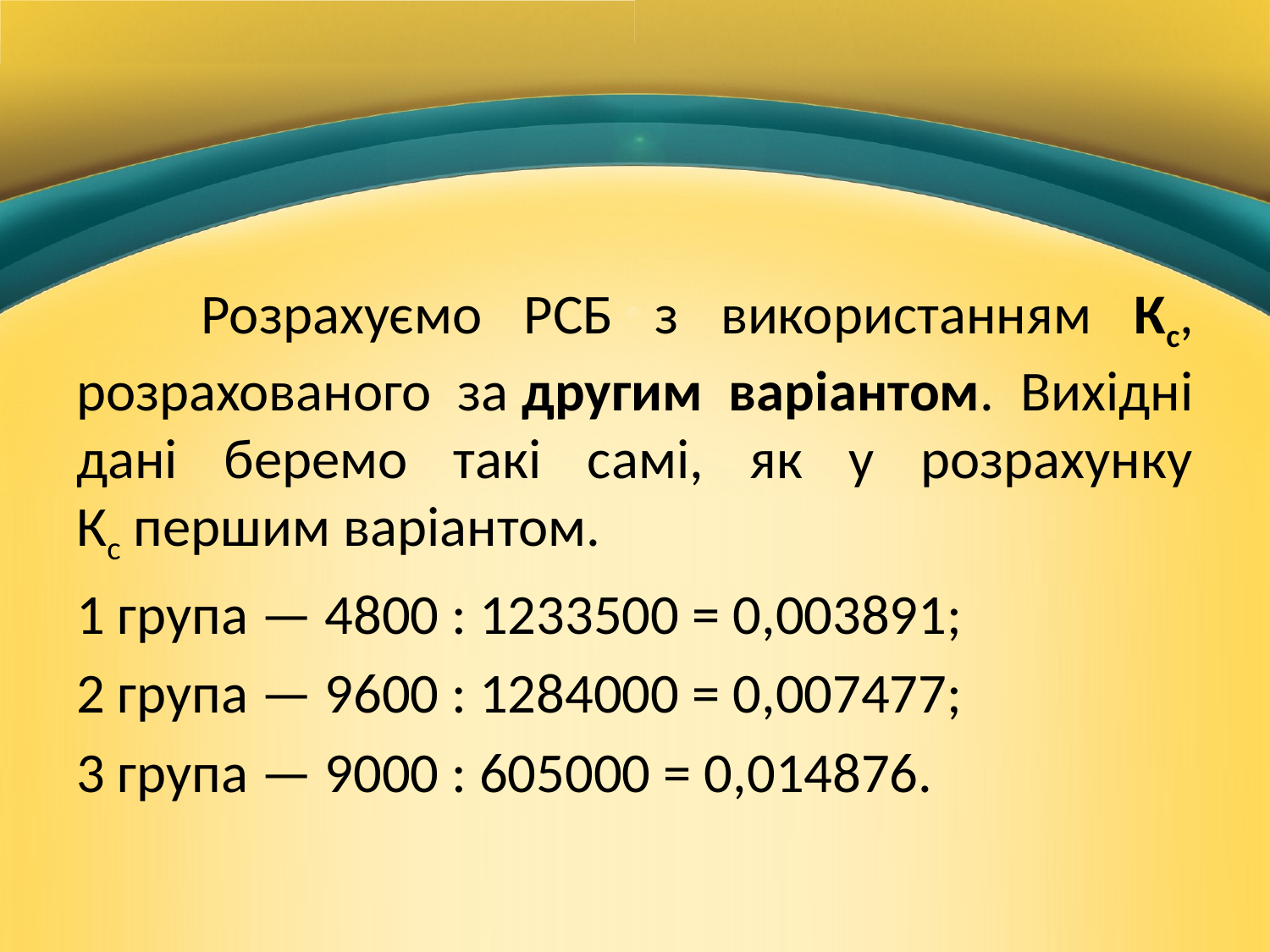

Розрахуємо РСБ з використанням Кс, розрахованого за другим варіантом. Вихідні дані беремо такі самі, як у розрахунку Кс першим варіантом.
1 група — 4800 : 1233500 = 0,003891;
2 група — 9600 : 1284000 = 0,007477;
3 група — 9000 : 605000 = 0,014876.